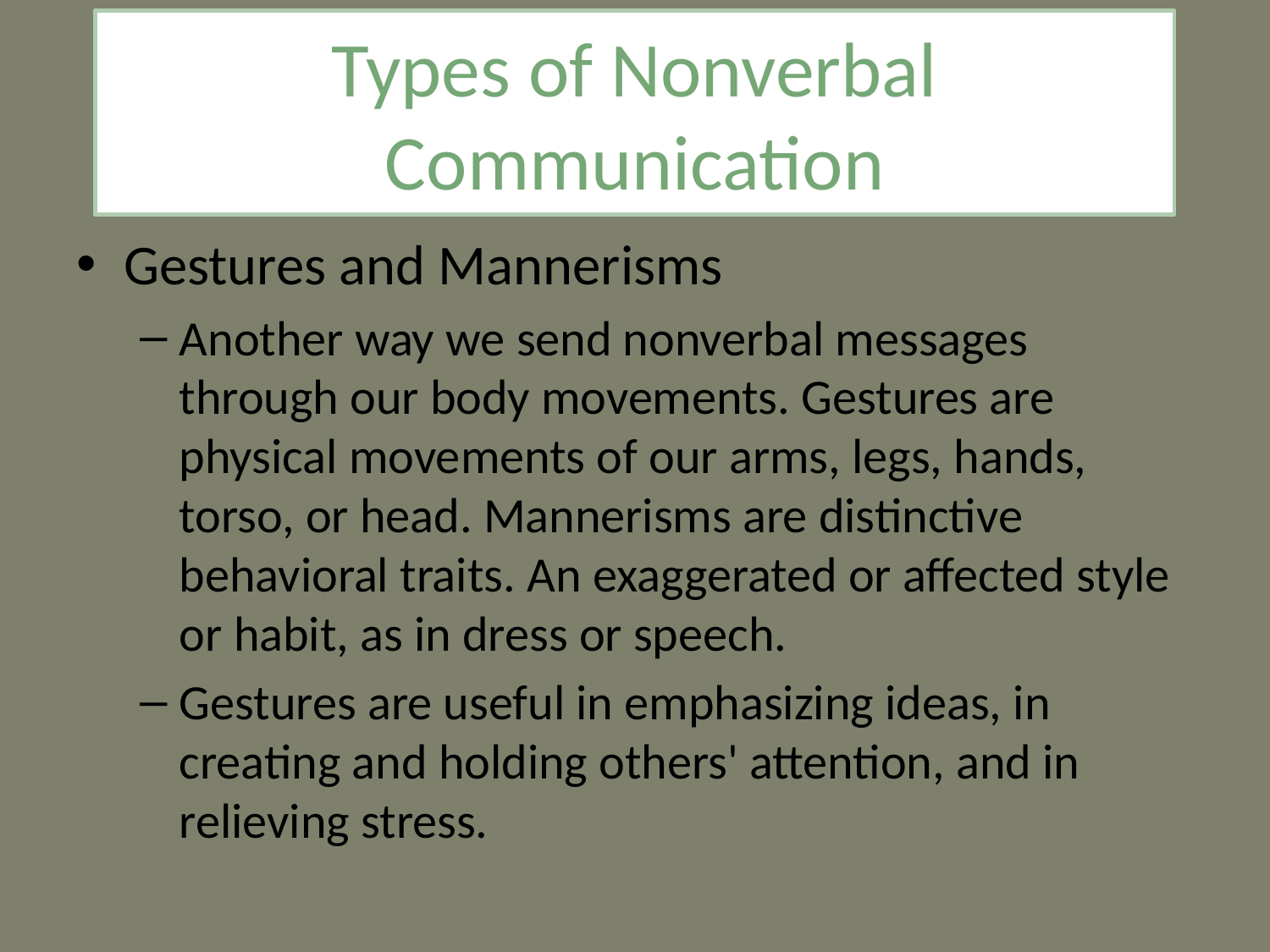

Types of Nonverbal Communication
Gestures and Mannerisms
Another way we send nonverbal messages through our body movements. Gestures are physical movements of our arms, legs, hands, torso, or head. Mannerisms are distinctive behavioral traits. An exaggerated or affected style or habit, as in dress or speech.
Gestures are useful in emphasizing ideas, in creating and holding others' attention, and in relieving stress.